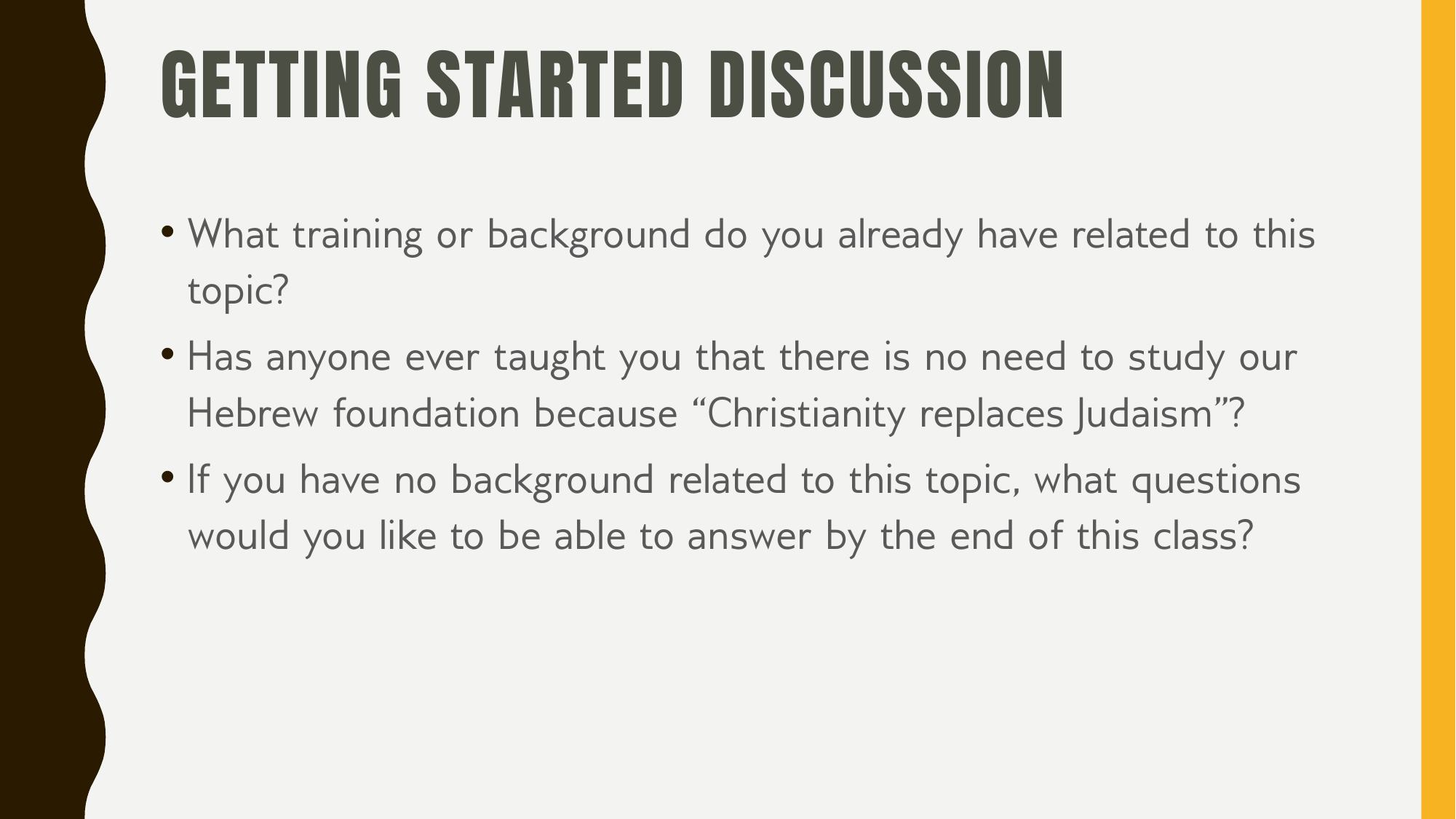

# Getting started discussion
What training or background do you already have related to this topic?
Has anyone ever taught you that there is no need to study our Hebrew foundation because “Christianity replaces Judaism”?
If you have no background related to this topic, what questions would you like to be able to answer by the end of this class?